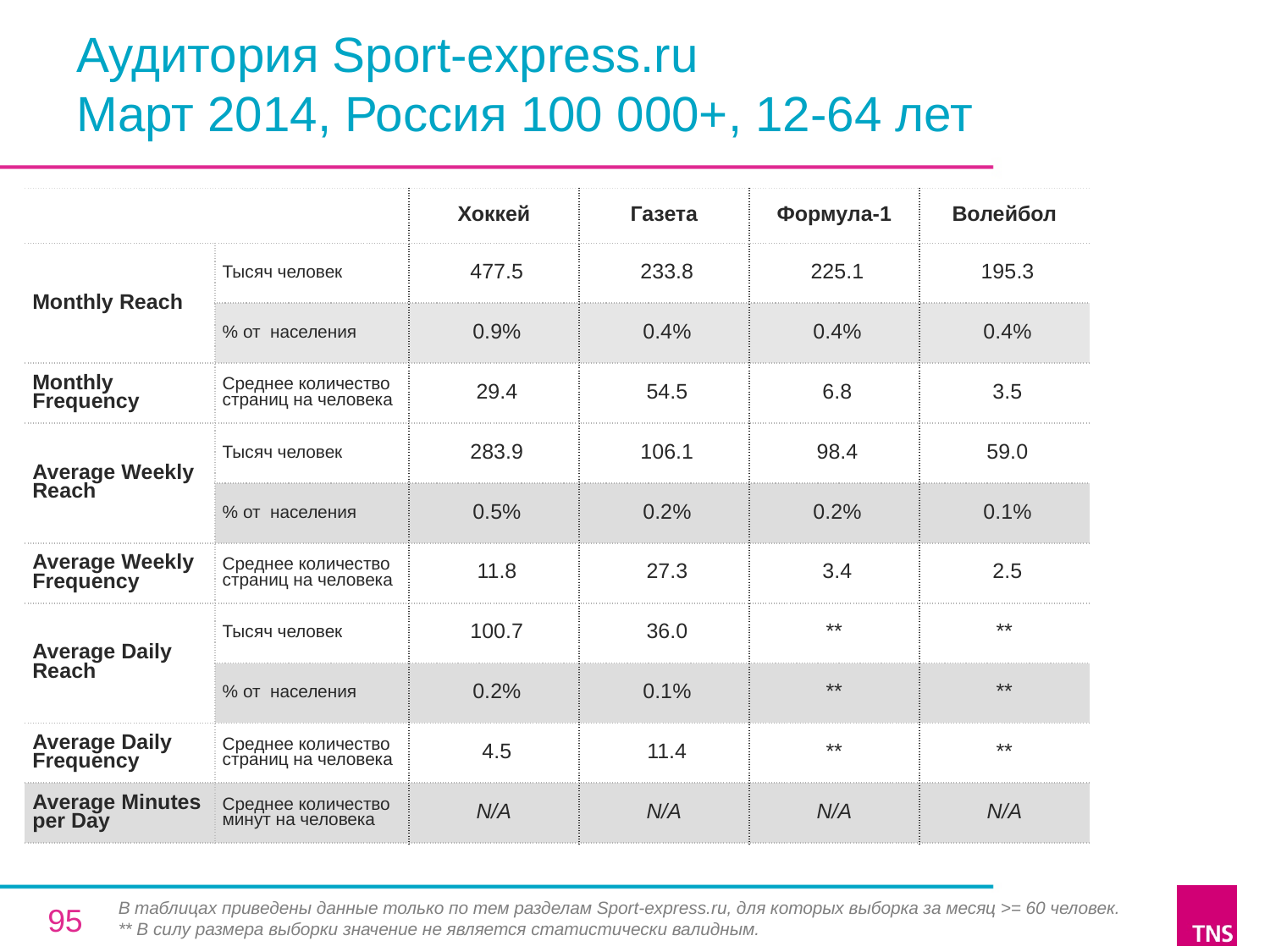

# Аудитория Sport-express.ru Март 2014, Россия 100 000+, 12-64 лет
|  |  | Хоккей | Газета | Формула-1 | Волейбол |
| --- | --- | --- | --- | --- | --- |
| Monthly Reach | Тысяч человек | 477.5 | 233.8 | 225.1 | 195.3 |
|  | % от населения | 0.9% | 0.4% | 0.4% | 0.4% |
| Monthly Frequency | Среднее количество страниц на человека | 29.4 | 54.5 | 6.8 | 3.5 |
| Average Weekly Reach | Тысяч человек | 283.9 | 106.1 | 98.4 | 59.0 |
|  | % от населения | 0.5% | 0.2% | 0.2% | 0.1% |
| Average Weekly Frequency | Среднее количество страниц на человека | 11.8 | 27.3 | 3.4 | 2.5 |
| Average Daily Reach | Тысяч человек | 100.7 | 36.0 | \*\* | \*\* |
|  | % от населения | 0.2% | 0.1% | \*\* | \*\* |
| Average Daily Frequency | Среднее количество страниц на человека | 4.5 | 11.4 | \*\* | \*\* |
| Average Minutes per Day | Среднее количество минут на человека | N/A | N/A | N/A | N/A |
В таблицах приведены данные только по тем разделам Sport-express.ru, для которых выборка за месяц >= 60 человек.
** В силу размера выборки значение не является статистически валидным.
95